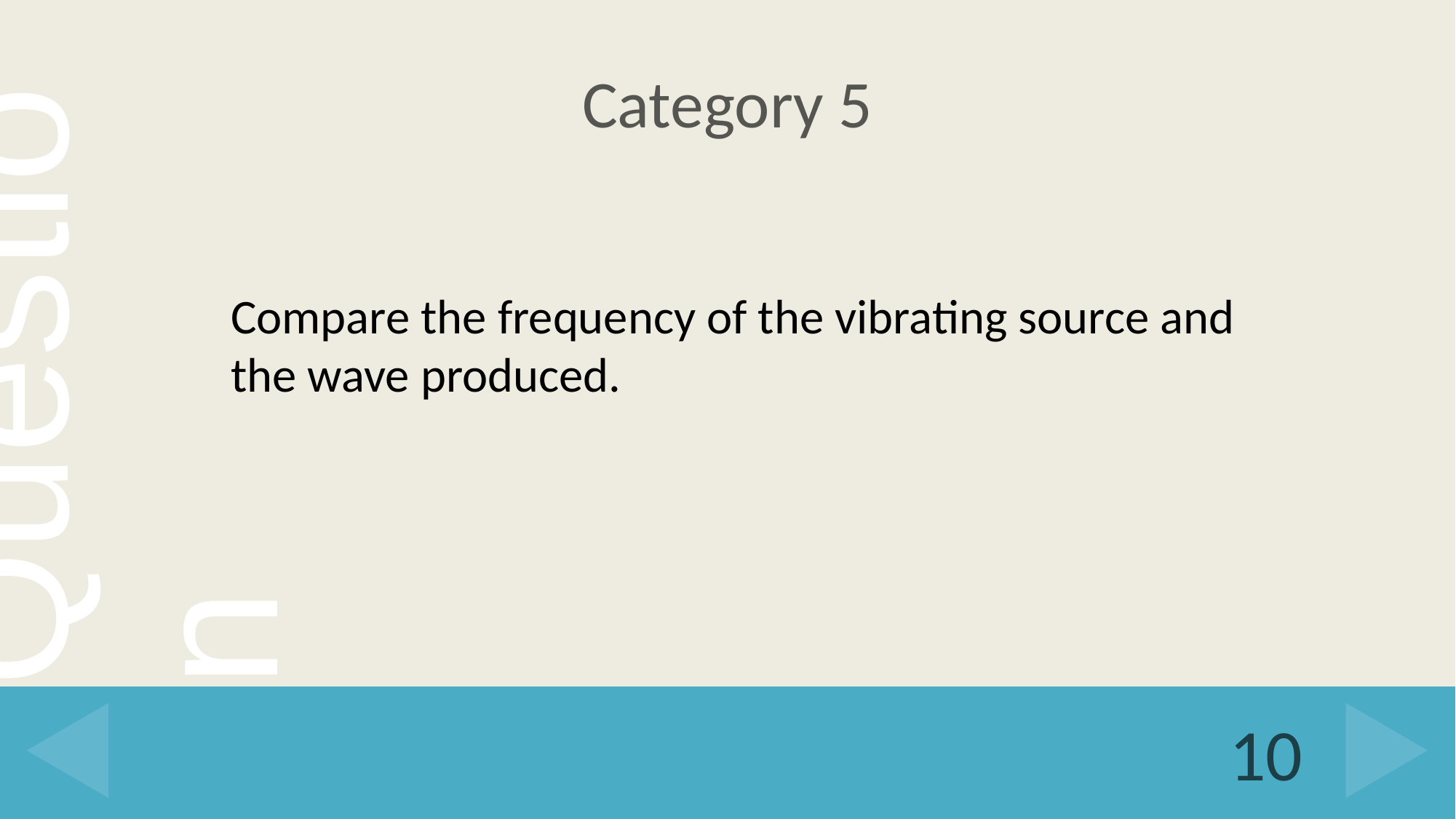

# Category 5
Compare the frequency of the vibrating source and the wave produced.
10